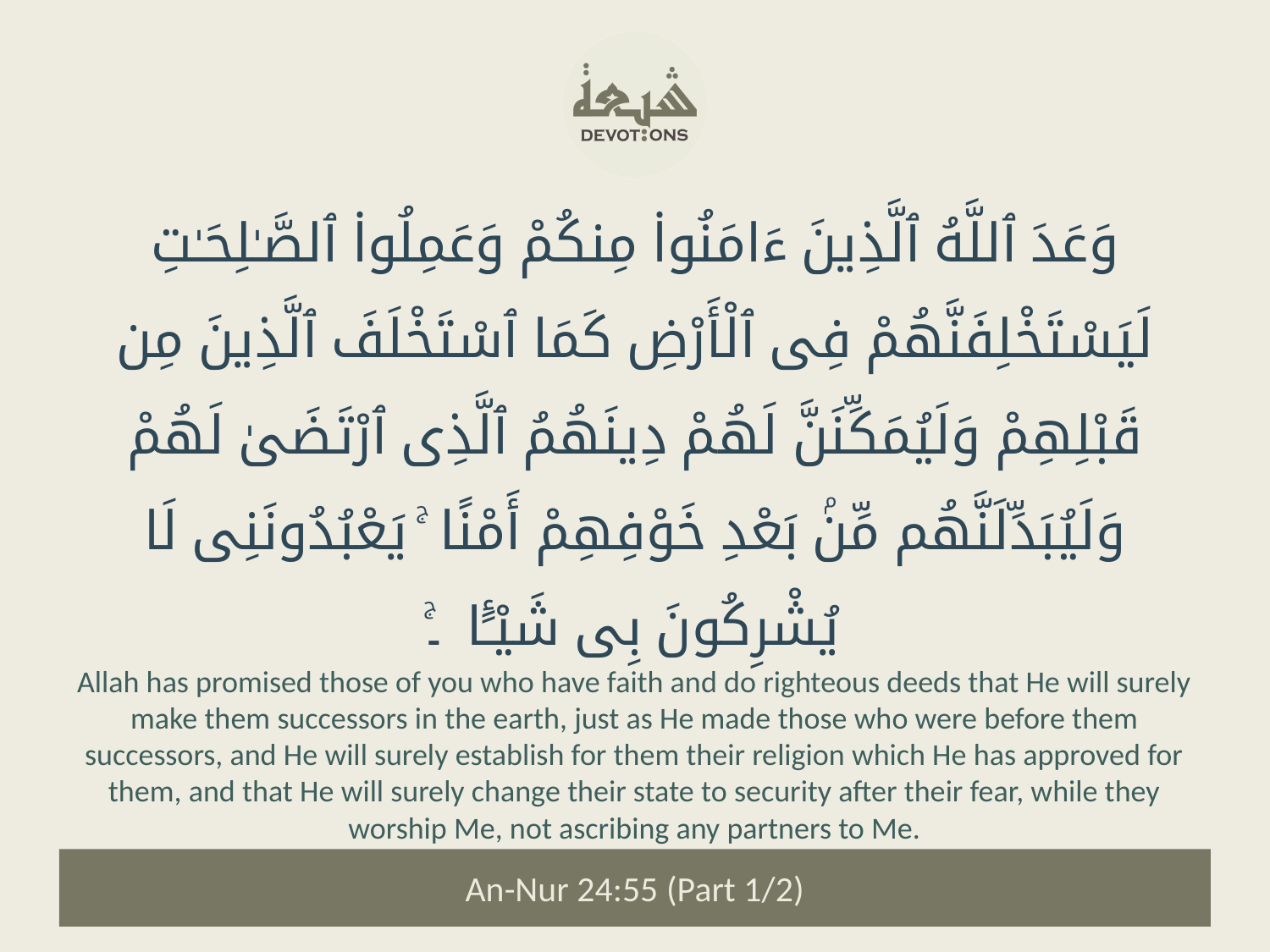

وَعَدَ ٱللَّهُ ٱلَّذِينَ ءَامَنُوا۟ مِنكُمْ وَعَمِلُوا۟ ٱلصَّـٰلِحَـٰتِ لَيَسْتَخْلِفَنَّهُمْ فِى ٱلْأَرْضِ كَمَا ٱسْتَخْلَفَ ٱلَّذِينَ مِن قَبْلِهِمْ وَلَيُمَكِّنَنَّ لَهُمْ دِينَهُمُ ٱلَّذِى ٱرْتَضَىٰ لَهُمْ وَلَيُبَدِّلَنَّهُم مِّنۢ بَعْدِ خَوْفِهِمْ أَمْنًا ۚ يَعْبُدُونَنِى لَا يُشْرِكُونَ بِى شَيْـًٔا  ۔ۚ
Allah has promised those of you who have faith and do righteous deeds that He will surely make them successors in the earth, just as He made those who were before them successors, and He will surely establish for them their religion which He has approved for them, and that He will surely change their state to security after their fear, while they worship Me, not ascribing any partners to Me.
An-Nur 24:55 (Part 1/2)